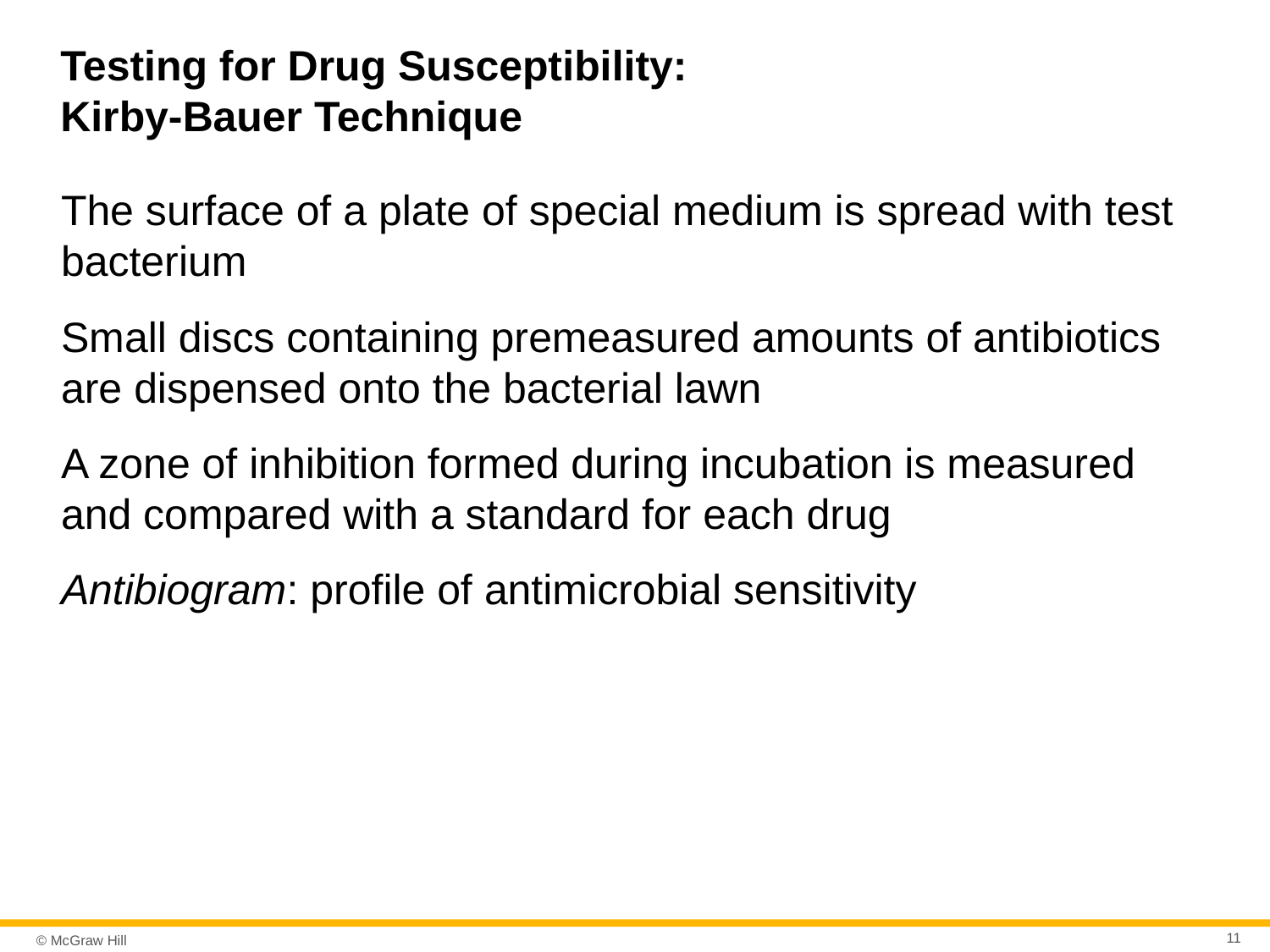

# Testing for Drug Susceptibility: Kirby-Bauer Technique
The surface of a plate of special medium is spread with test bacterium
Small discs containing premeasured amounts of antibiotics are dispensed onto the bacterial lawn
A zone of inhibition formed during incubation is measured and compared with a standard for each drug
Antibiogram: profile of antimicrobial sensitivity